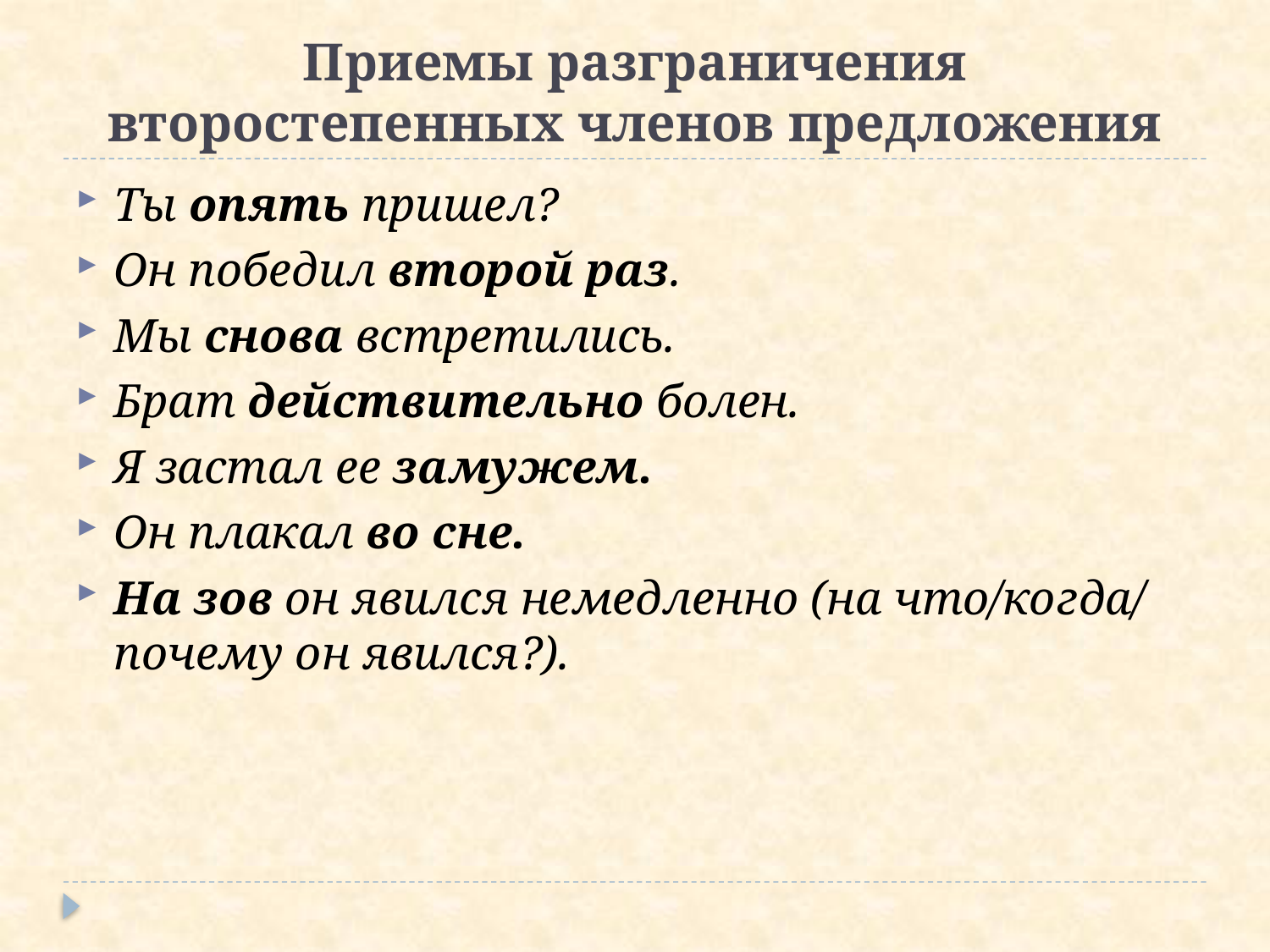

# Приемы разграничения второстепенных членов предложения
Ты опять пришел?
Он победил второй раз.
Мы снова встретились.
Брат действительно болен.
Я застал ее замужем.
Он плакал во сне.
На зов он явился немедленно (на что/когда/ почему он явился?).